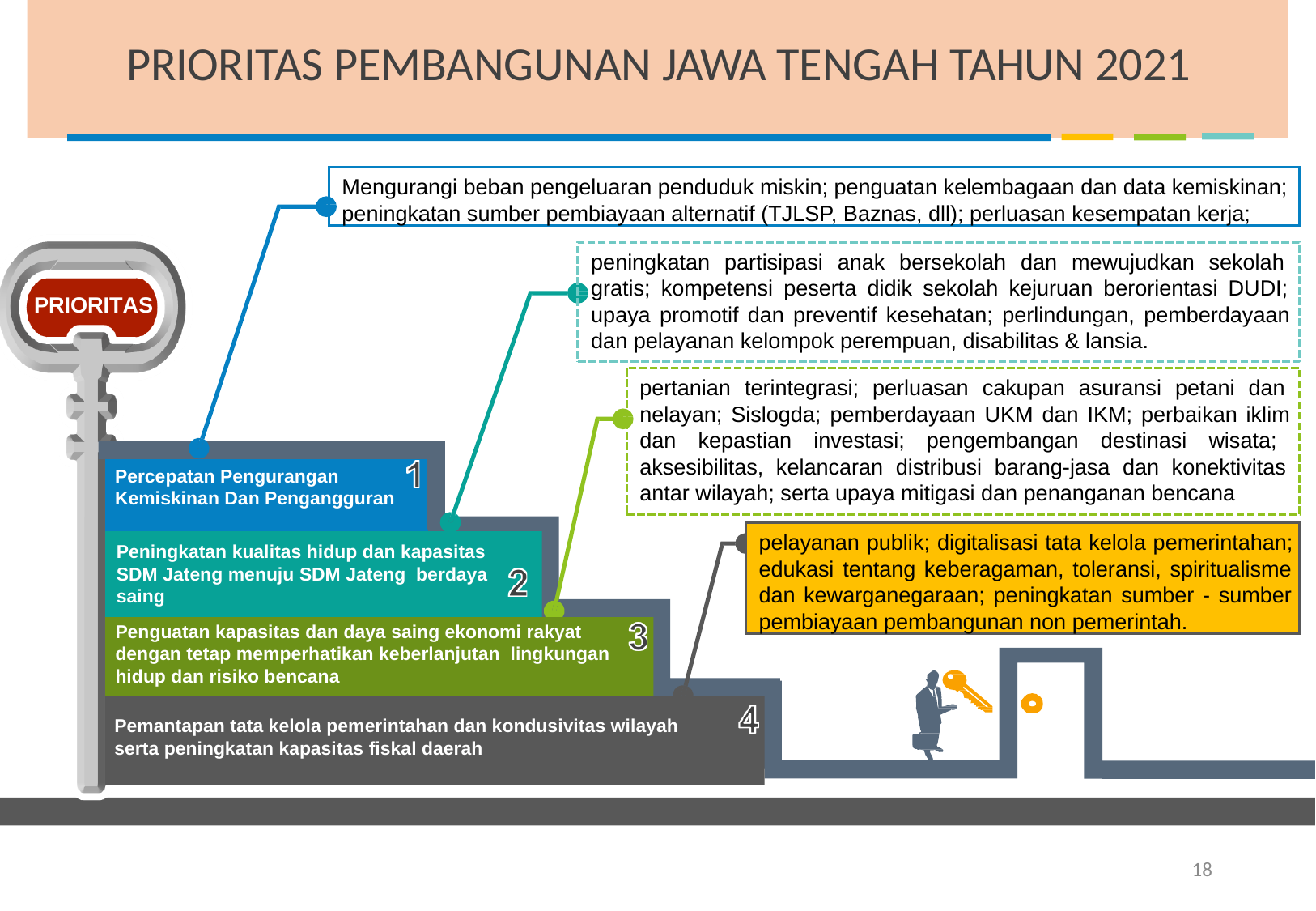

# PRIORITAS PEMBANGUNAN JAWA TENGAH TAHUN 2021

Mengurangi beban pengeluaran penduduk miskin; penguatan kelembagaan dan data kemiskinan;  peningkatan sumber pembiayaan alternatif (TJLSP, Baznas, dll); perluasan kesempatan kerja;

peningkatan partisipasi anak bersekolah dan mewujudkan sekolah  gratis; kompetensi peserta didik sekolah kejuruan berorientasi DUDI;  upaya promotif dan preventif kesehatan; perlindungan, pemberdayaan  dan pelayanan kelompok perempuan, disabilitas & lansia.
PRIORITAS

pertanian terintegrasi; perluasan cakupan asuransi petani dan  nelayan; Sislogda; pemberdayaan UKM dan IKM; perbaikan iklim  dan kepastian investasi; pengembangan destinasi wisata;  aksesibilitas, kelancaran distribusi barang-jasa dan konektivitas  antar wilayah; serta upaya mitigasi dan penanganan bencana
Percepatan Pengurangan  Kemiskinan Dan Pengangguran
pelayanan publik; digitalisasi tata kelola pemerintahan;  edukasi tentang keberagaman, toleransi, spiritualisme  dan kewarganegaraan; peningkatan sumber - sumber  pembiayaan pembangunan non pemerintah.
Peningkatan kualitas hidup dan kapasitas
SDM Jateng menuju SDM Jateng  berdaya saing
Penguatan kapasitas dan daya saing ekonomi rakyat  dengan tetap memperhatikan keberlanjutan  lingkungan hidup dan risiko bencana
Pemantapan tata kelola pemerintahan dan kondusivitas wilayah  serta peningkatan kapasitas fiskal daerah

18